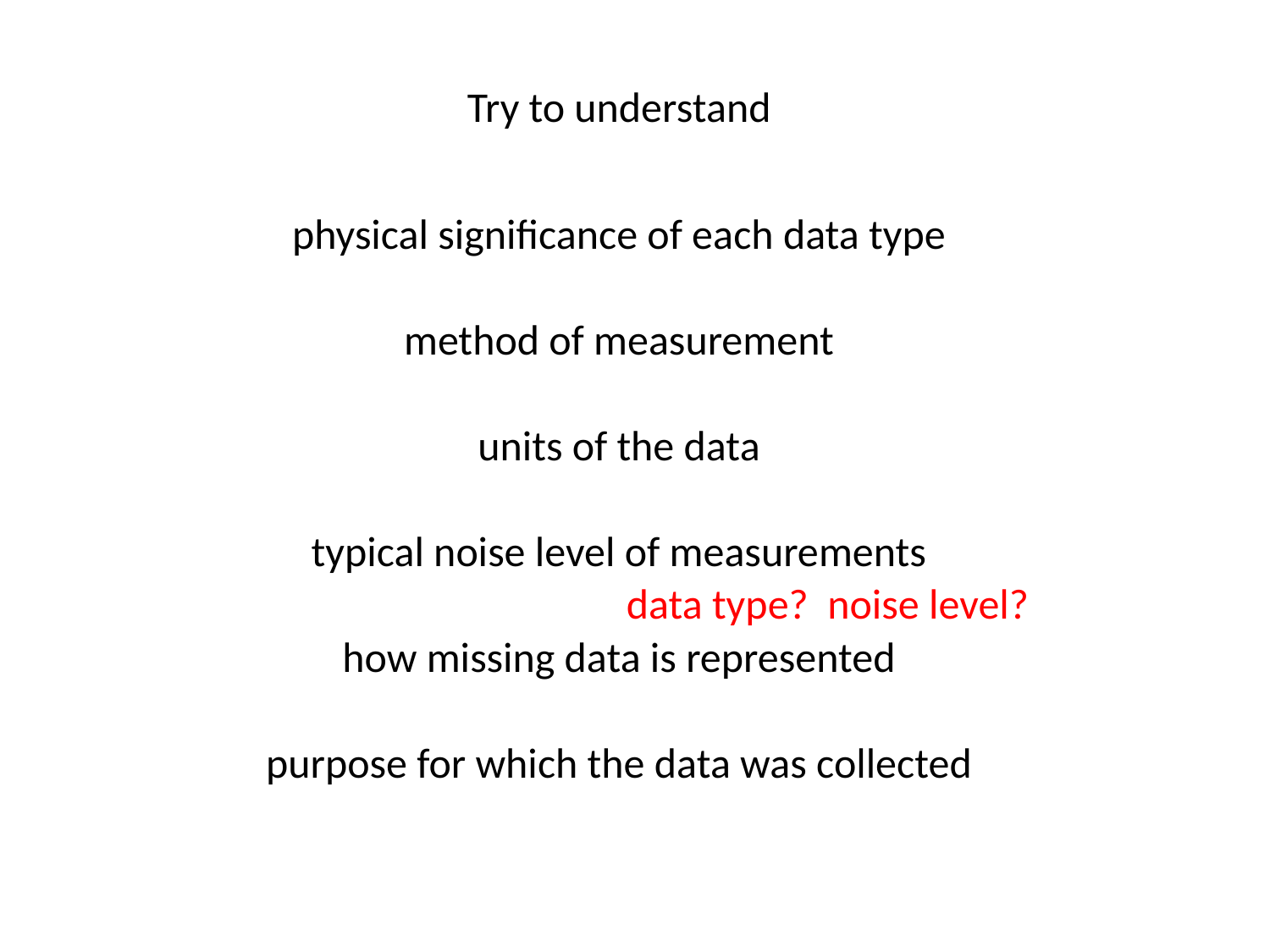

Try to understand
physical significance of each data type
method of measurement
units of the data
typical noise level of measurements
data type?  noise level?
how missing data is represented
purpose for which the data was collected